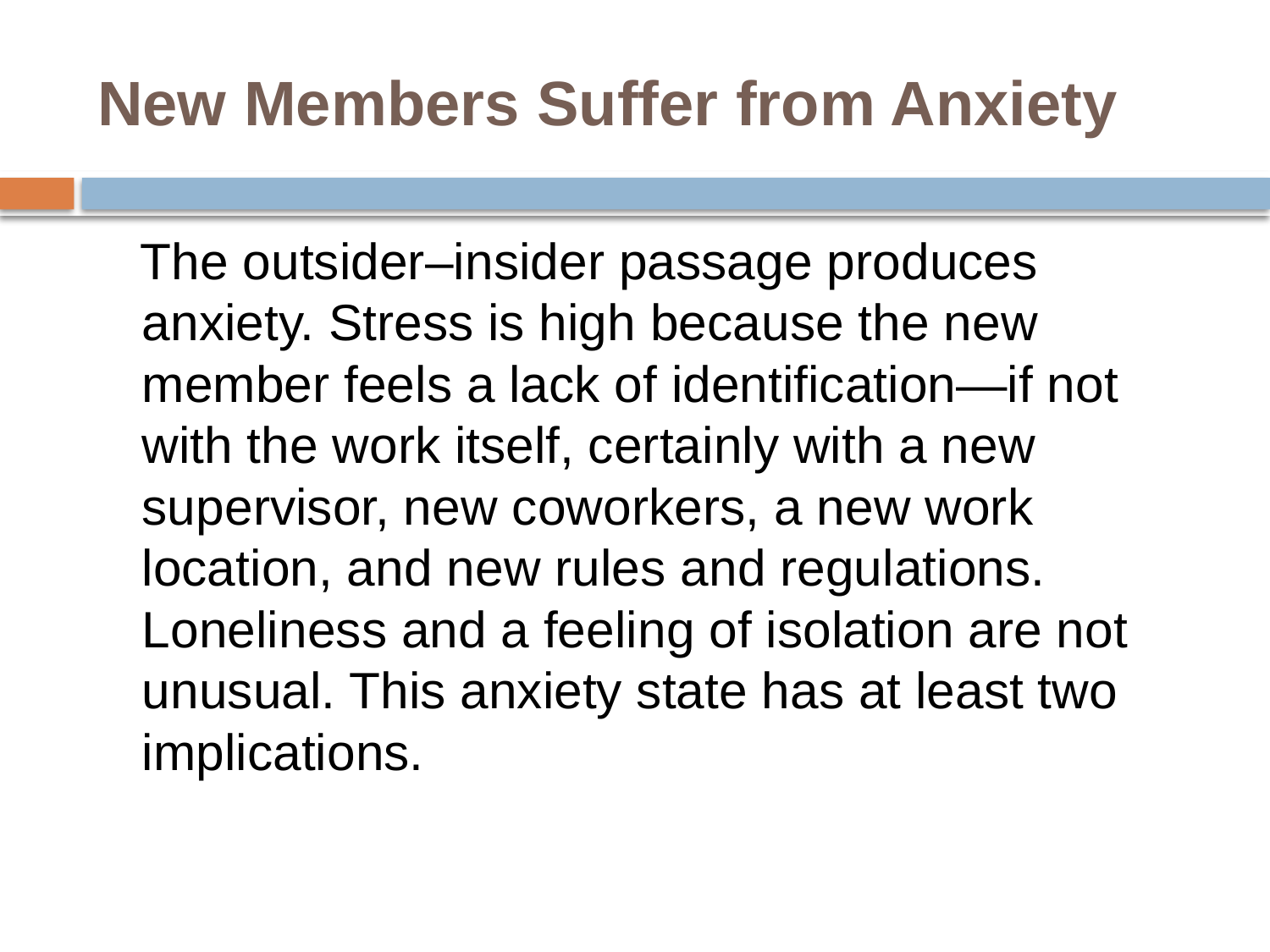

# New Members Suffer from Anxiety
   The outsider–insider passage produces anxiety. Stress is high because the new member feels a lack of identification—if not with the work itself, certainly with a new supervisor, new coworkers, a new work location, and new rules and regulations. Loneliness and a feeling of isolation are not unusual. This anxiety state has at least two implications.